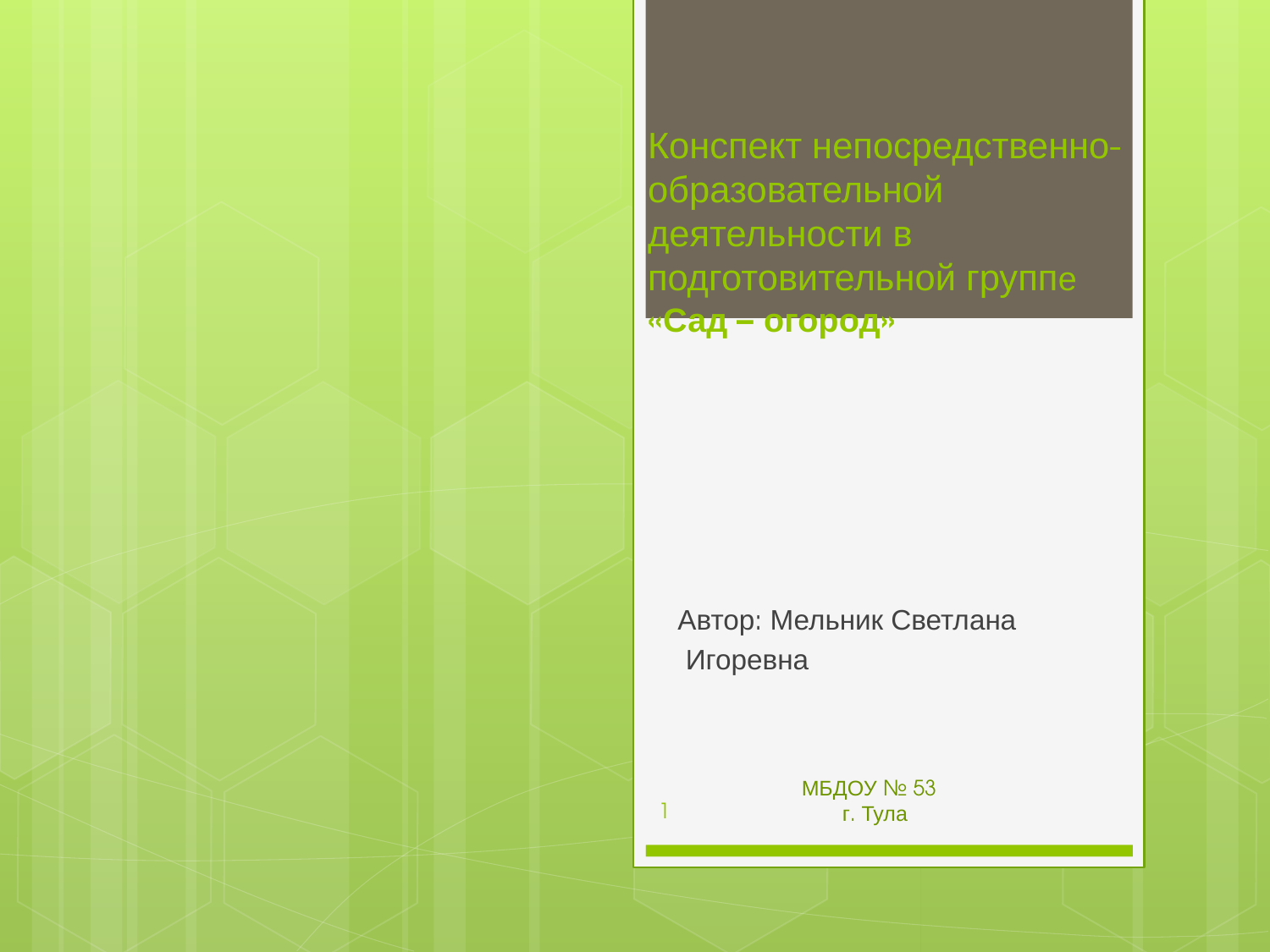

# Конспект непосредственно-образовательной деятельности в подготовительной группе «Сад – огород»
Автор: Мельник Светлана
 Игоревна
МБДОУ № 53
г. Тула
1